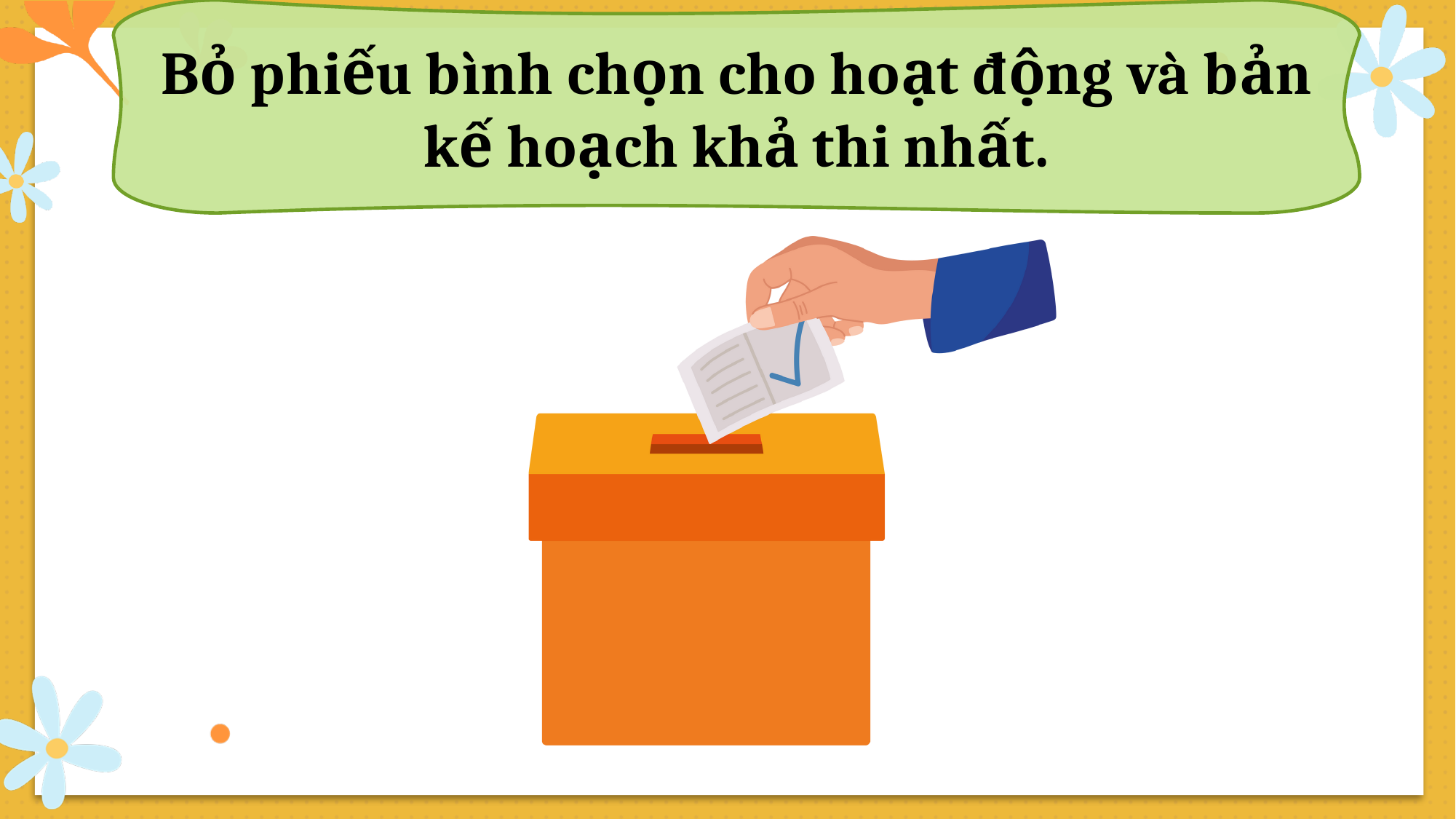

Bỏ phiếu bình chọn cho hoạt động và bản kế hoạch khả thi nhất.